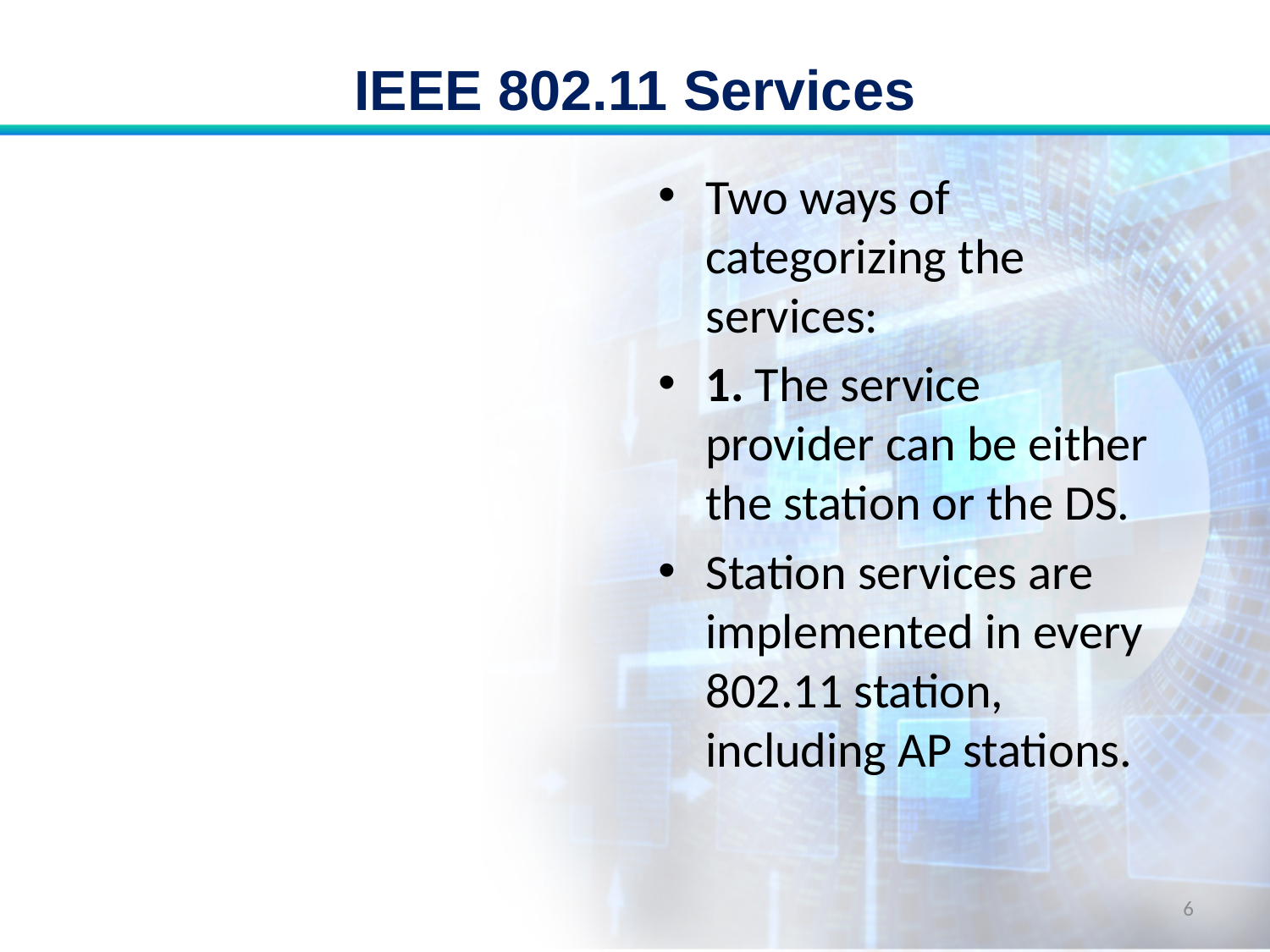

# IEEE 802.11 Services
Two ways of categorizing the services:
1. The service provider can be either the station or the DS.
Station services are implemented in every 802.11 station, including AP stations.
6